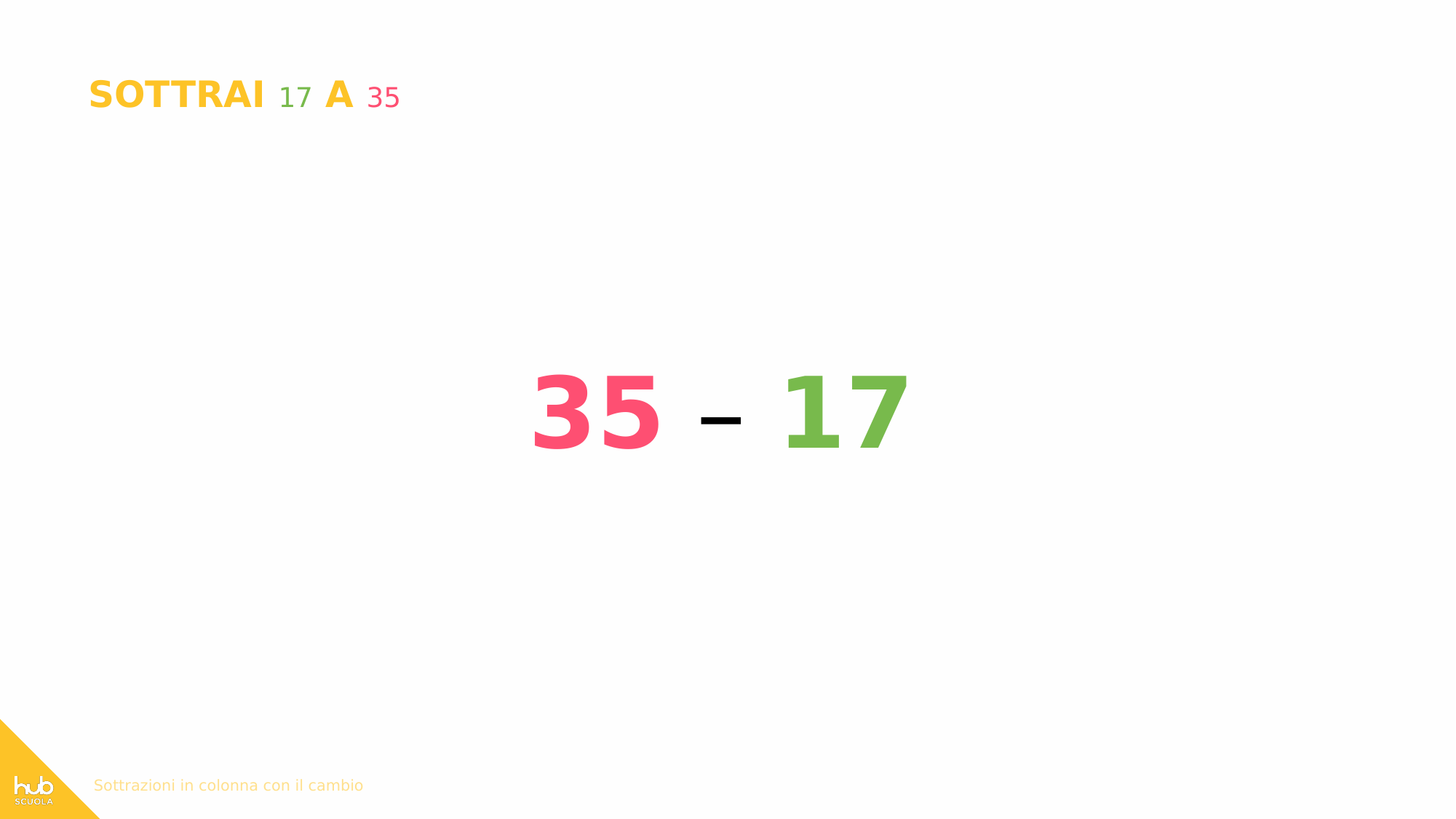

SOTTRAI 17 A 35
35 – 17